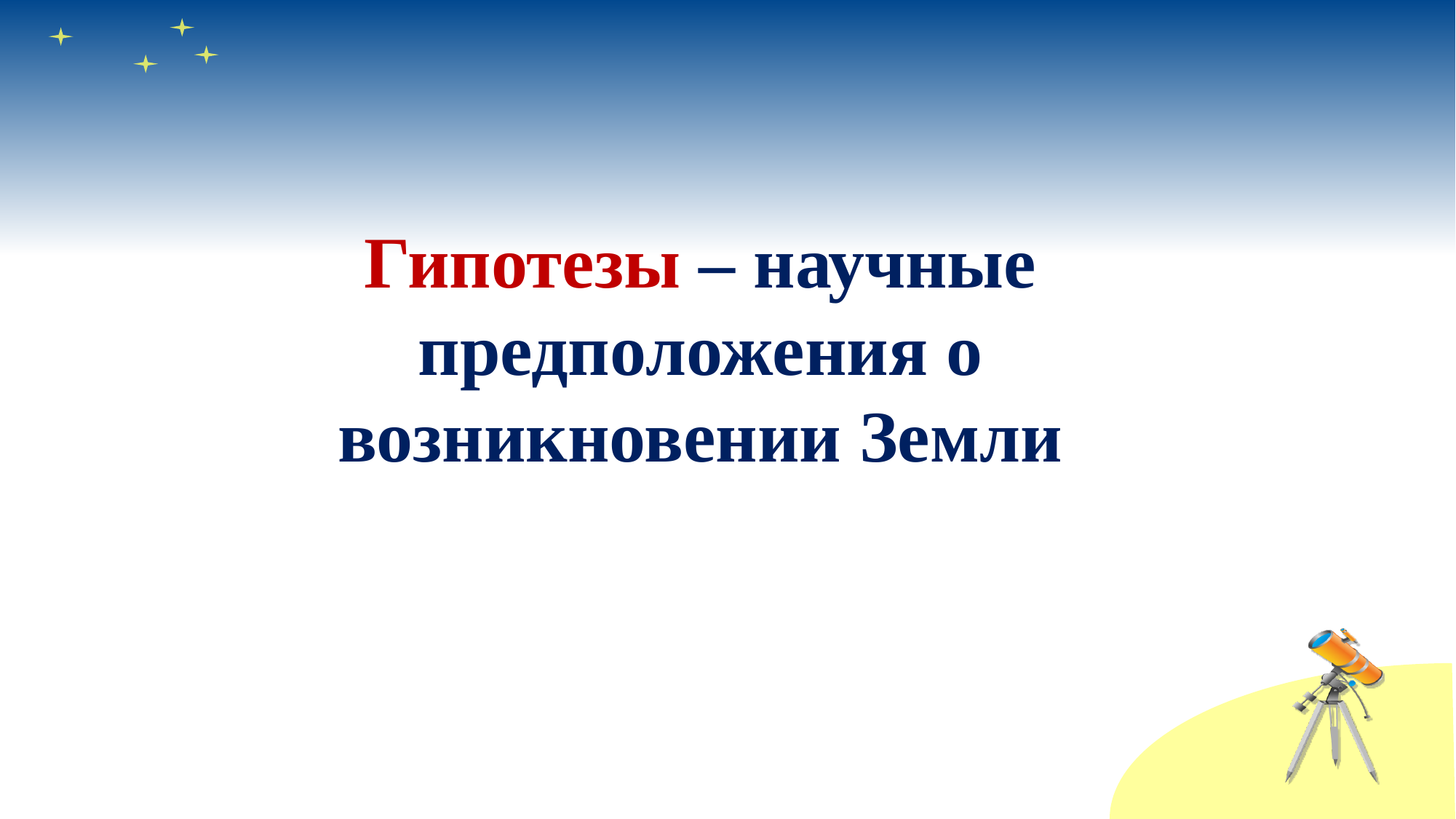

Гипотезы – научные предположения о возникновении Земли